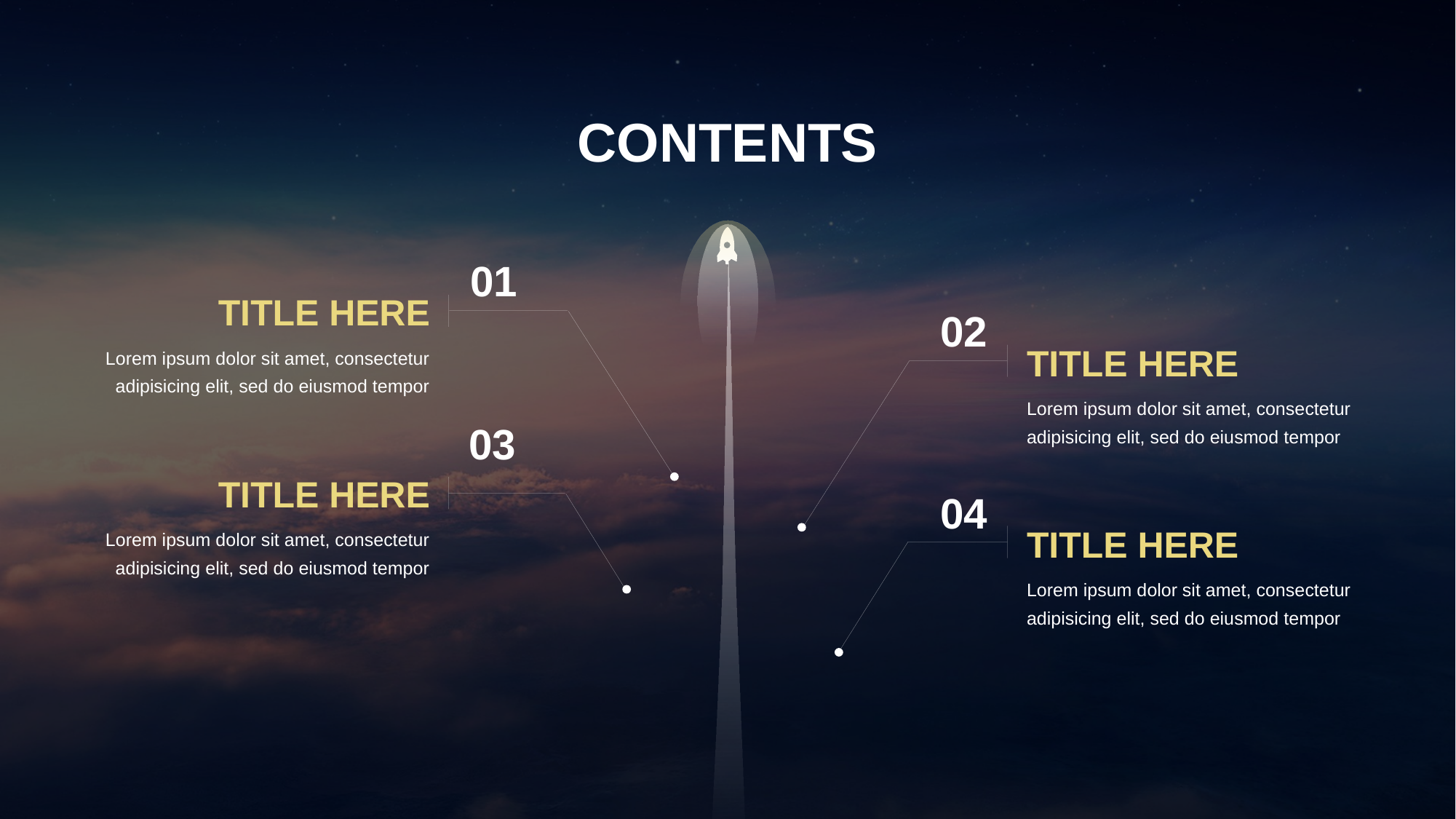

CONTENTS

01

TITLE HERE
02
Lorem ipsum dolor sit amet, consectetur adipisicing elit, sed do eiusmod tempor
TITLE HERE
Lorem ipsum dolor sit amet, consectetur adipisicing elit, sed do eiusmod tempor
03
TITLE HERE

04
TITLE HERE
Lorem ipsum dolor sit amet, consectetur adipisicing elit, sed do eiusmod tempor

Lorem ipsum dolor sit amet, consectetur adipisicing elit, sed do eiusmod tempor